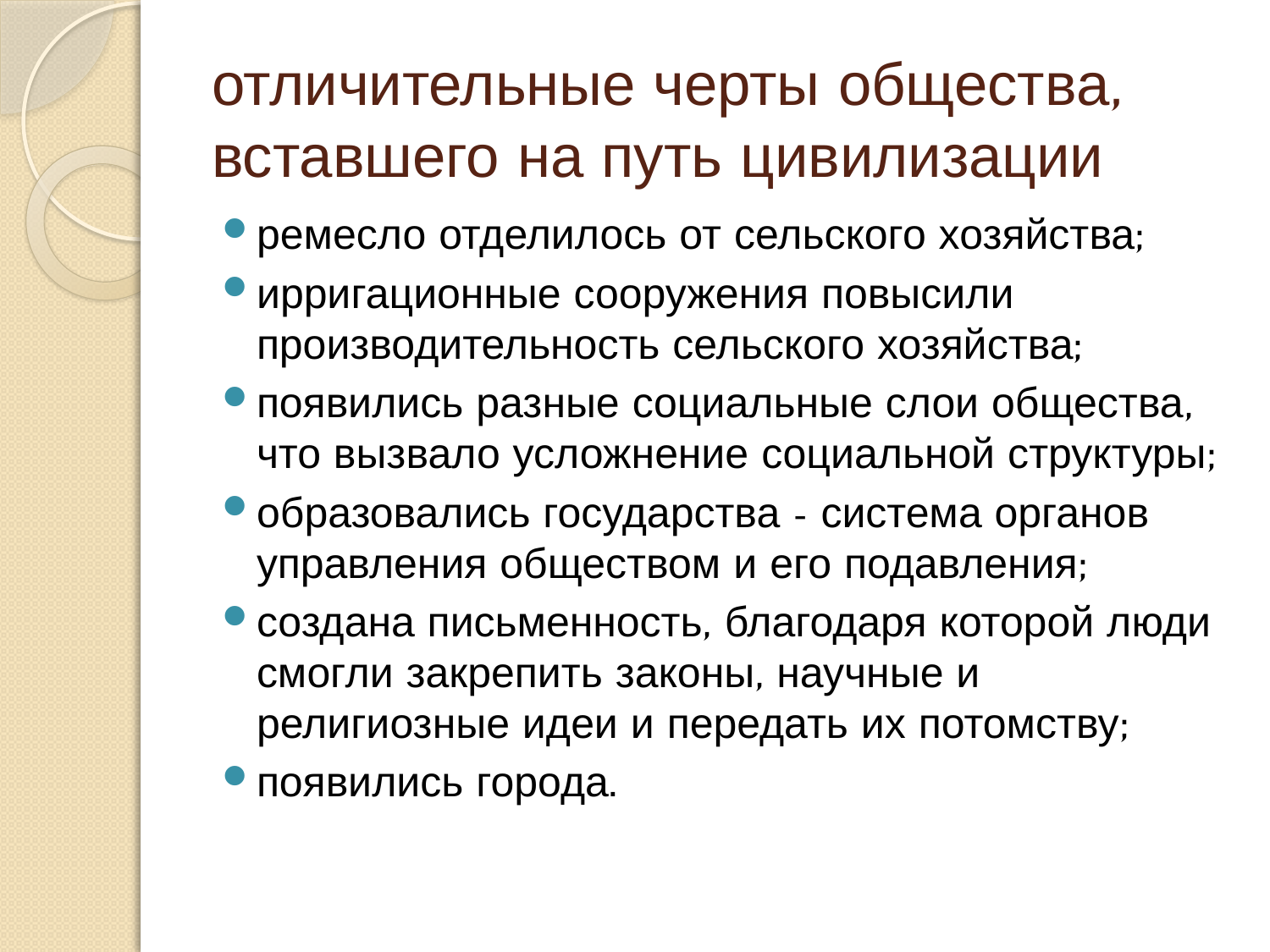

# отличительные черты общества, вставшего на путь цивилизации
ремесло отделилось от сельского хозяйства;
ирригационные сооружения повысили производительность сельского хозяйства;
появились разные социальные слои общества, что вызвало усложнение социальной структуры;
образовались государства - система органов управления обществом и его подавления;
создана письменность, благодаря которой люди смогли закрепить законы, научные и религиозные идеи и передать их потомству;
появились города.